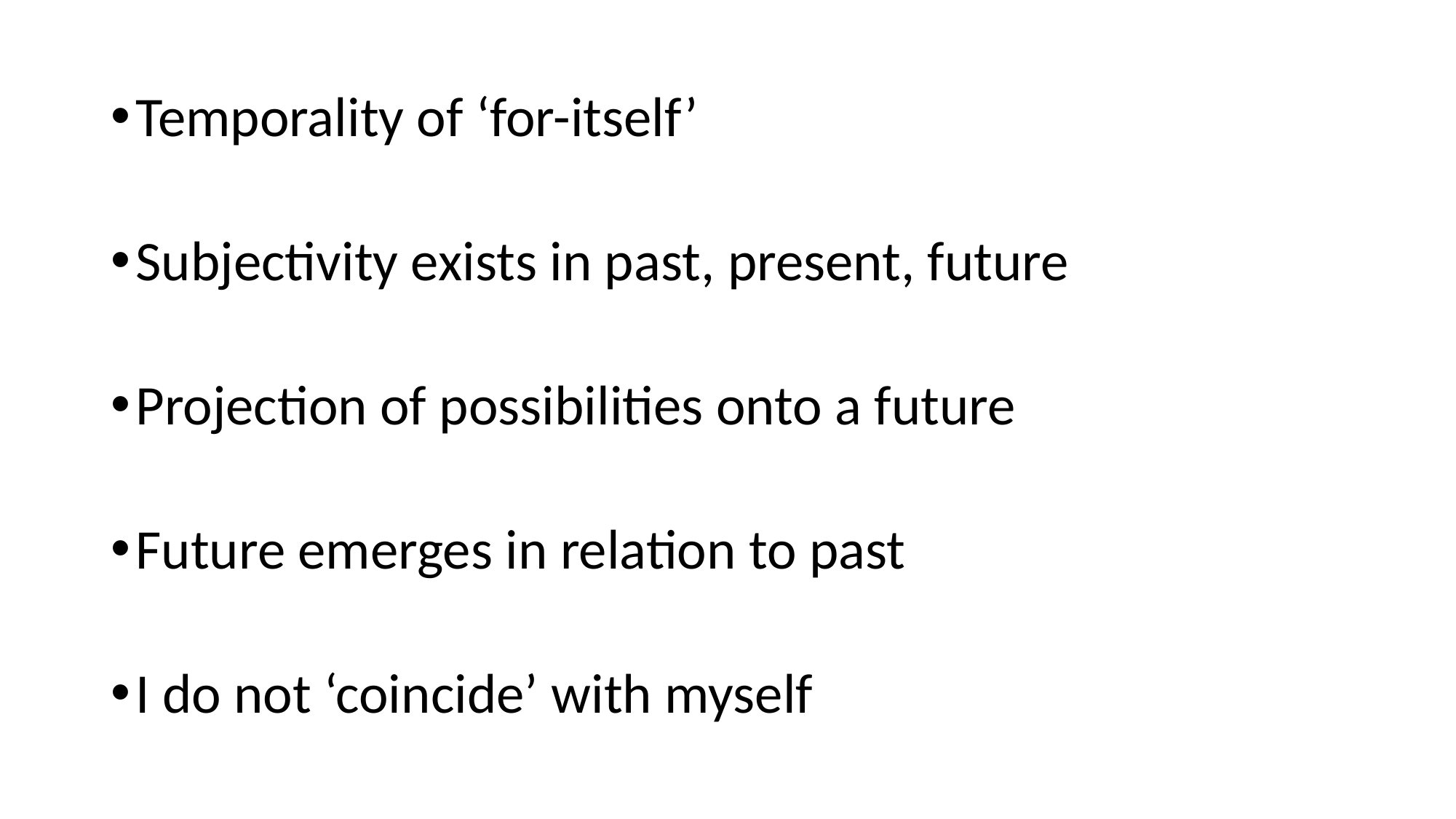

Temporality of ‘for-itself’

Subjectivity exists in past, present, future

Projection of possibilities onto a future

Future emerges in relation to past

I do not ‘coincide’ with myself